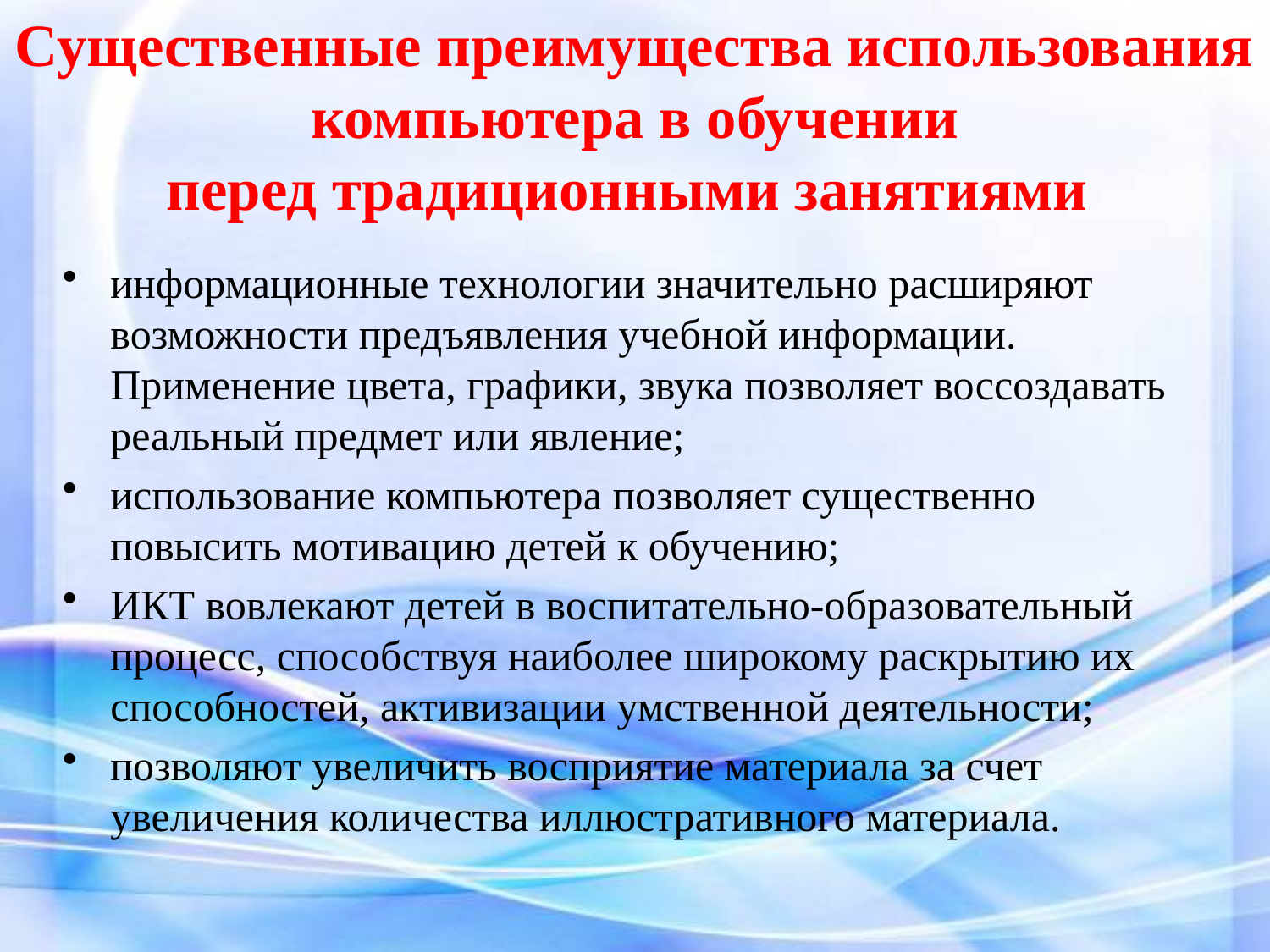

# Существенные преимущества использования компьютера в обучении перед традиционными занятиями
информационные технологии значительно расширяют возможности предъявления учебной информации. Применение цвета, графики, звука позволяет воссоздавать реальный предмет или явление;
использование компьютера позволяет существенно повысить мотивацию детей к обучению;
ИКТ вовлекают детей в воспитательно-образовательный процесс, способствуя наиболее широкому раскрытию их способностей, активизации умственной деятельности;
позволяют увеличить восприятие материала за счет увеличения количества иллюстративного материала.